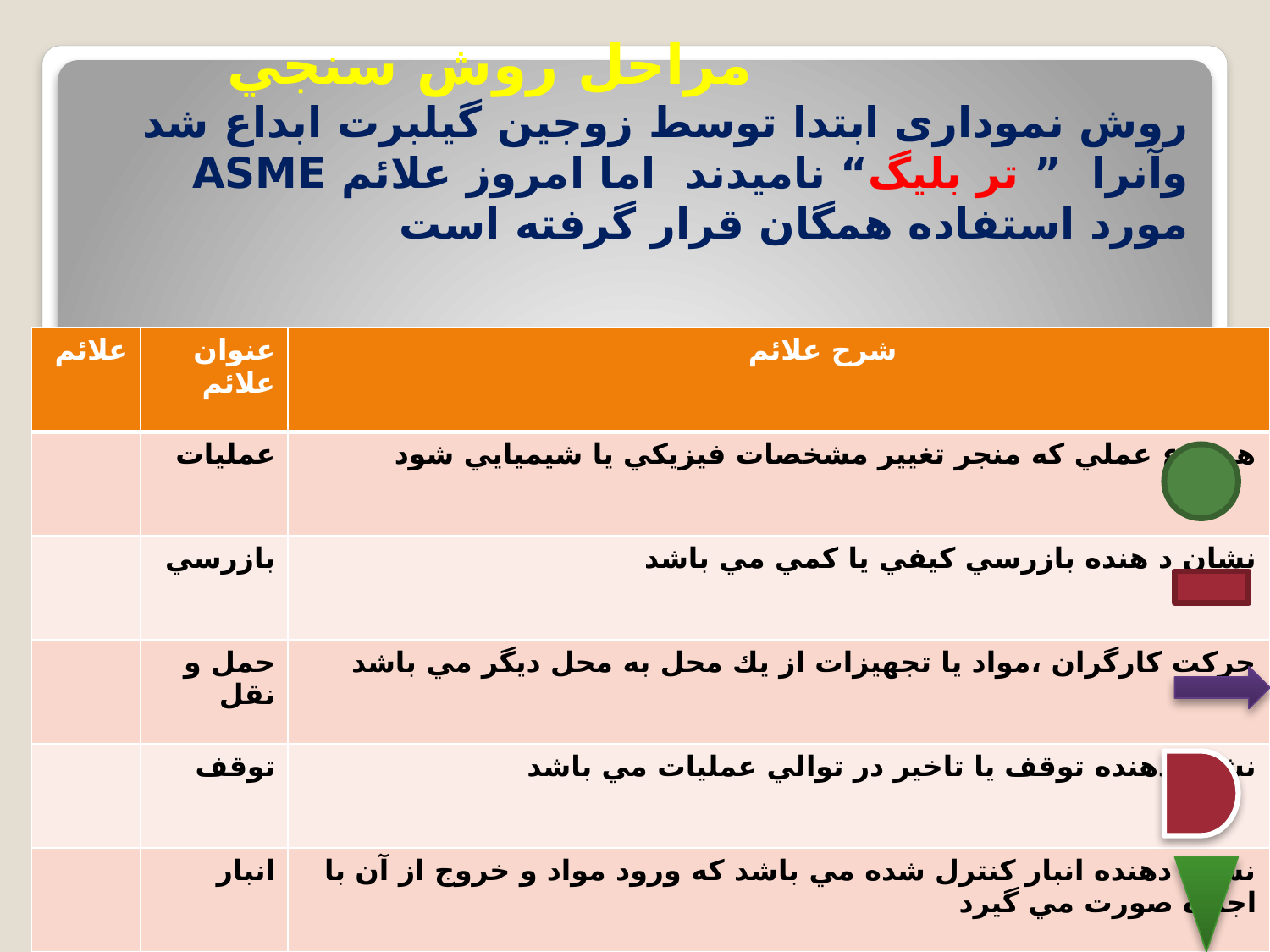

# مراحل روش سنجي
روش نموداری ابتدا توسط زوجین گیلبرت ابداع شد وآنرا  ” تر بلیگ“ نامیدند  اما امروز علائم ASME  مورد استفاده همگان قرار گرفته است

| علائم | عنوان علائم | شرح علائم |
| --- | --- | --- |
|  | عمليات | هر نوع عملي كه منجر تغيير مشخصات فيزيكي يا شيميايي شود |
|  | بازرسي | نشان د هنده بازرسي كيفي يا كمي مي باشد |
|  | حمل و نقل | حركت كارگران ،مواد يا تجهيزات از يك محل به محل ديگر مي باشد |
|  | توقف | نشان دهنده توقف يا تاخير در توالي عمليات مي باشد |
|  | انبار | نشان دهنده انبار كنترل شده مي باشد كه ورود مواد و خروج از آن با اجازه صورت مي گيرد |